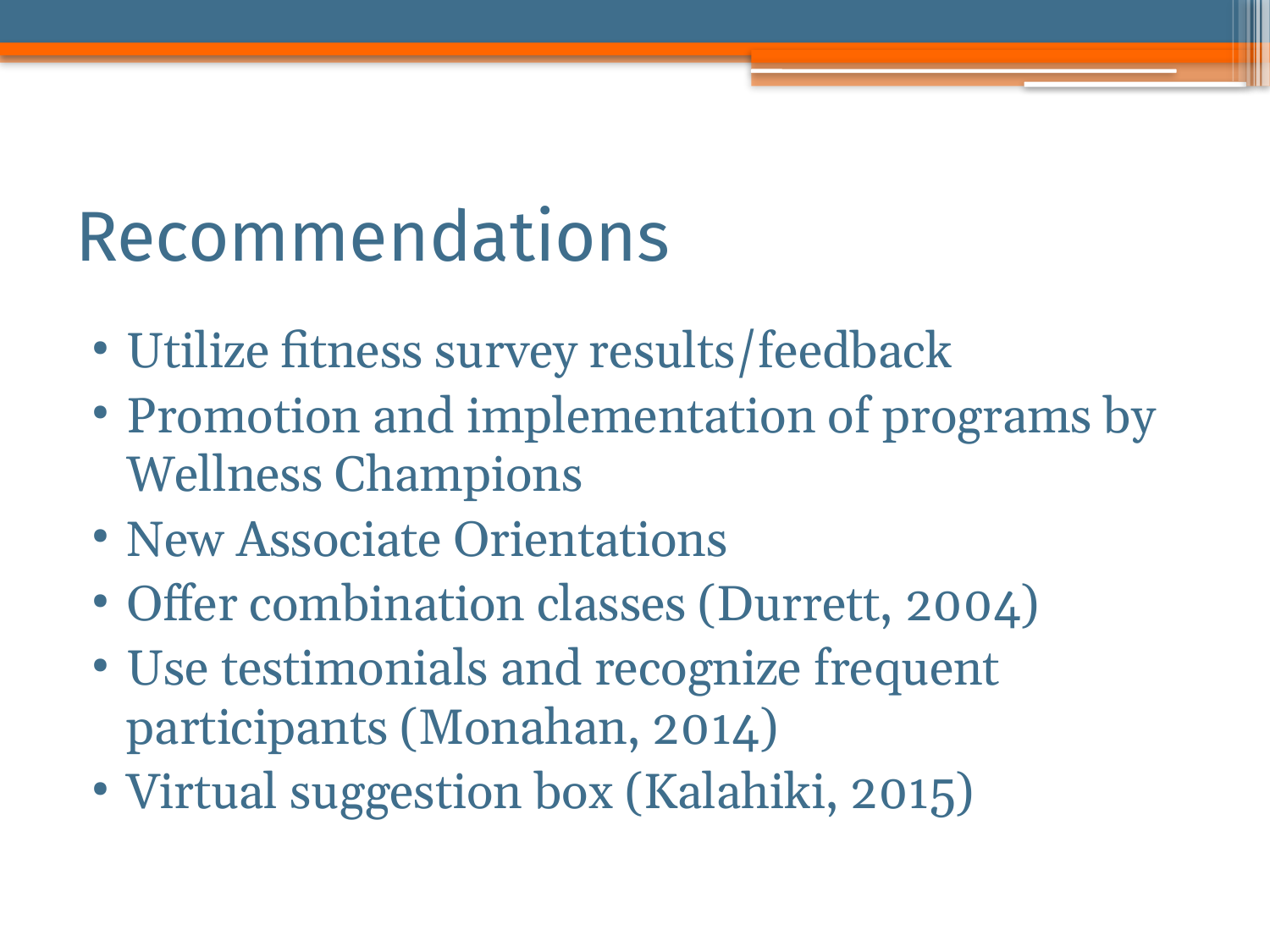

# Recommendations
Utilize fitness survey results/feedback
Promotion and implementation of programs by Wellness Champions
New Associate Orientations
Offer combination classes (Durrett, 2004)
Use testimonials and recognize frequent participants (Monahan, 2014)
Virtual suggestion box (Kalahiki, 2015)